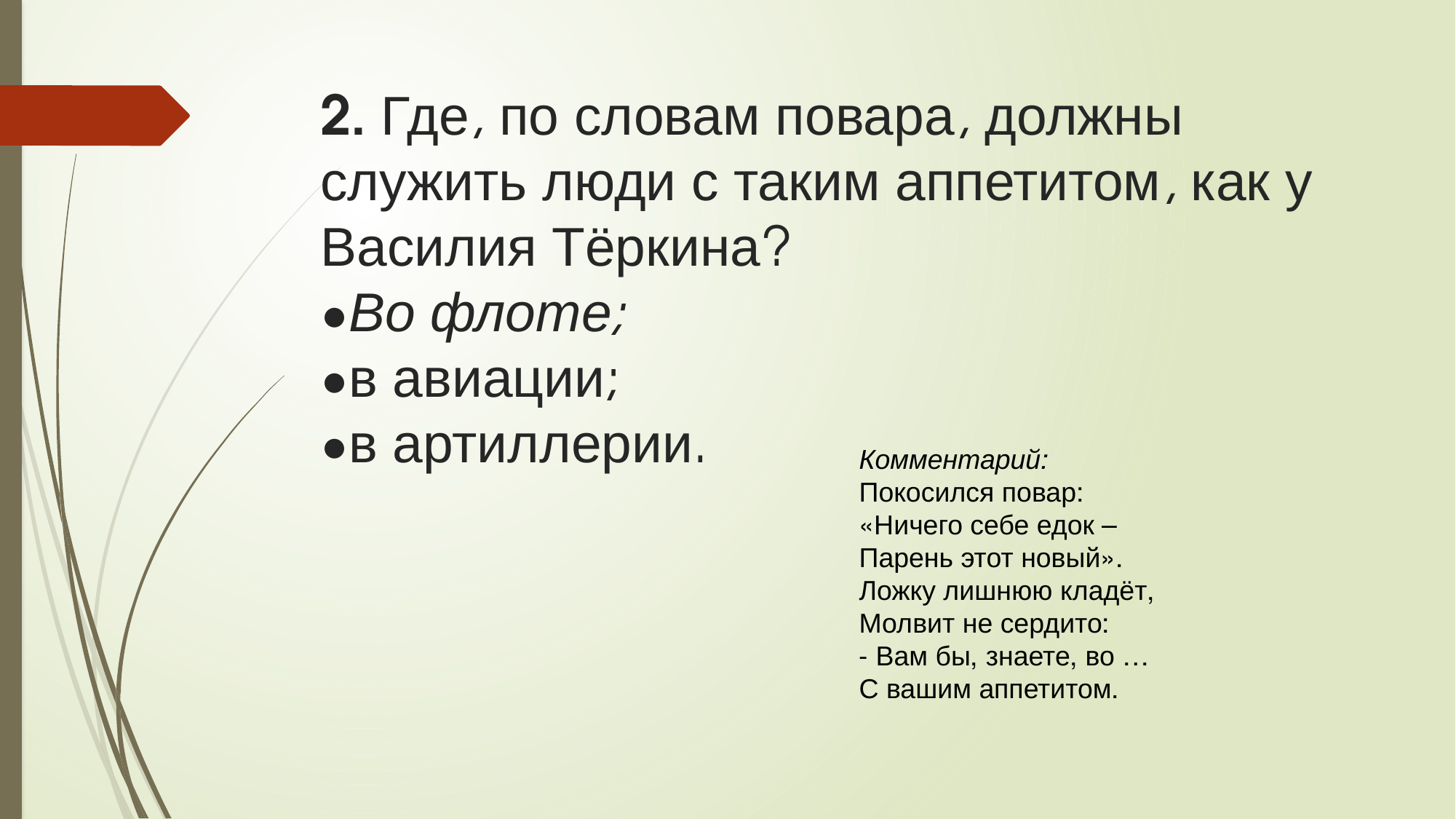

# 2. Где, по словам повара, должны служить люди с таким аппетитом, как у Василия Тёркина? •Во флоте; •в авиации; •в артиллерии.
Комментарий:
Покосился повар:
«Ничего себе едок –
Парень этот новый».
Ложку лишнюю кладёт,
Молвит не сердито:
- Вам бы, знаете, во …
С вашим аппетитом.